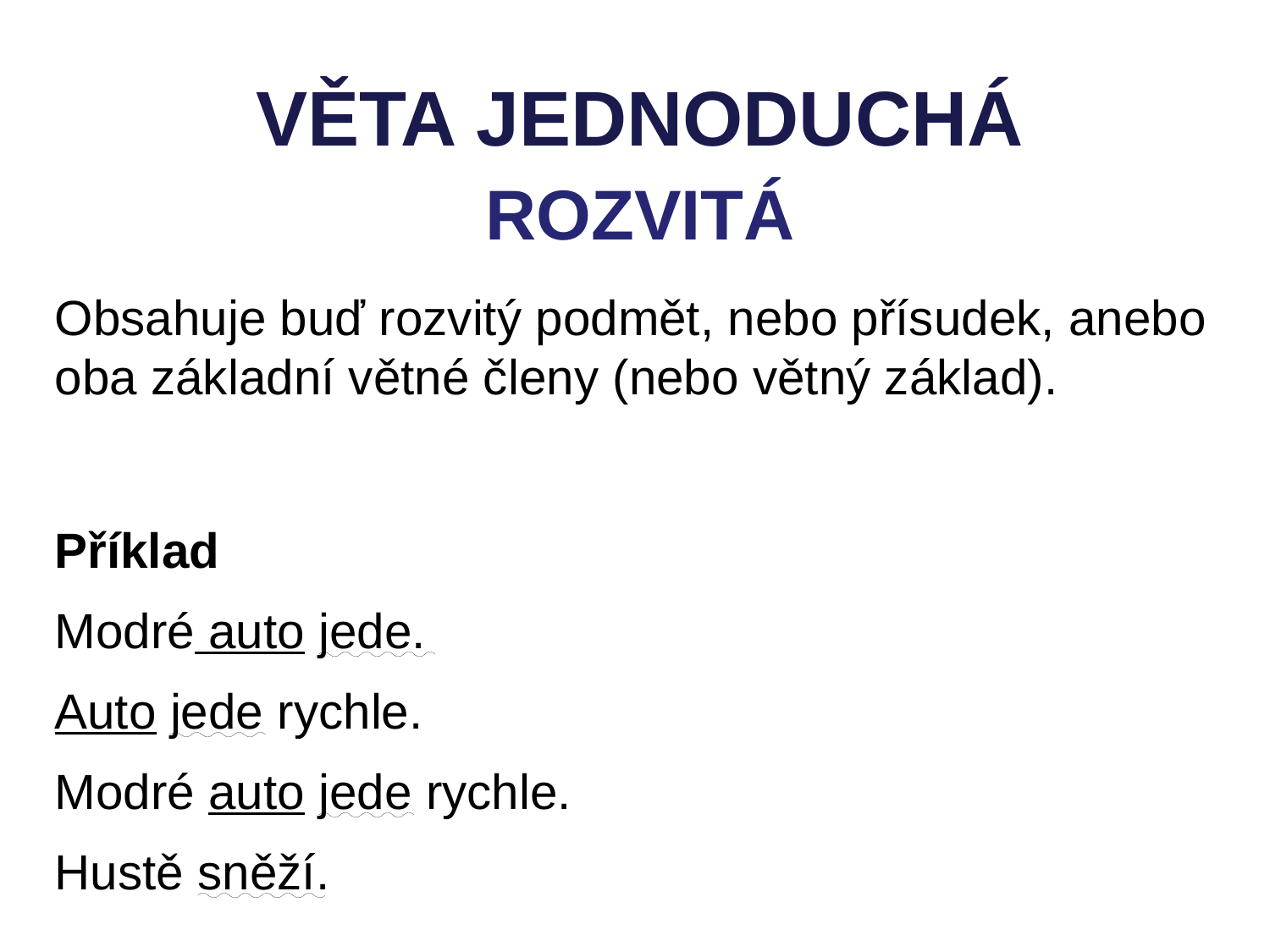

VĚTA JEDNODUCHÁ
ROZVITÁ
Obsahuje buď rozvitý podmět, nebo přísudek, anebo oba základní větné členy (nebo větný základ).
Příklad
Modré auto jede.
Auto jede rychle.
Modré auto jede rychle.
Hustě sněží.